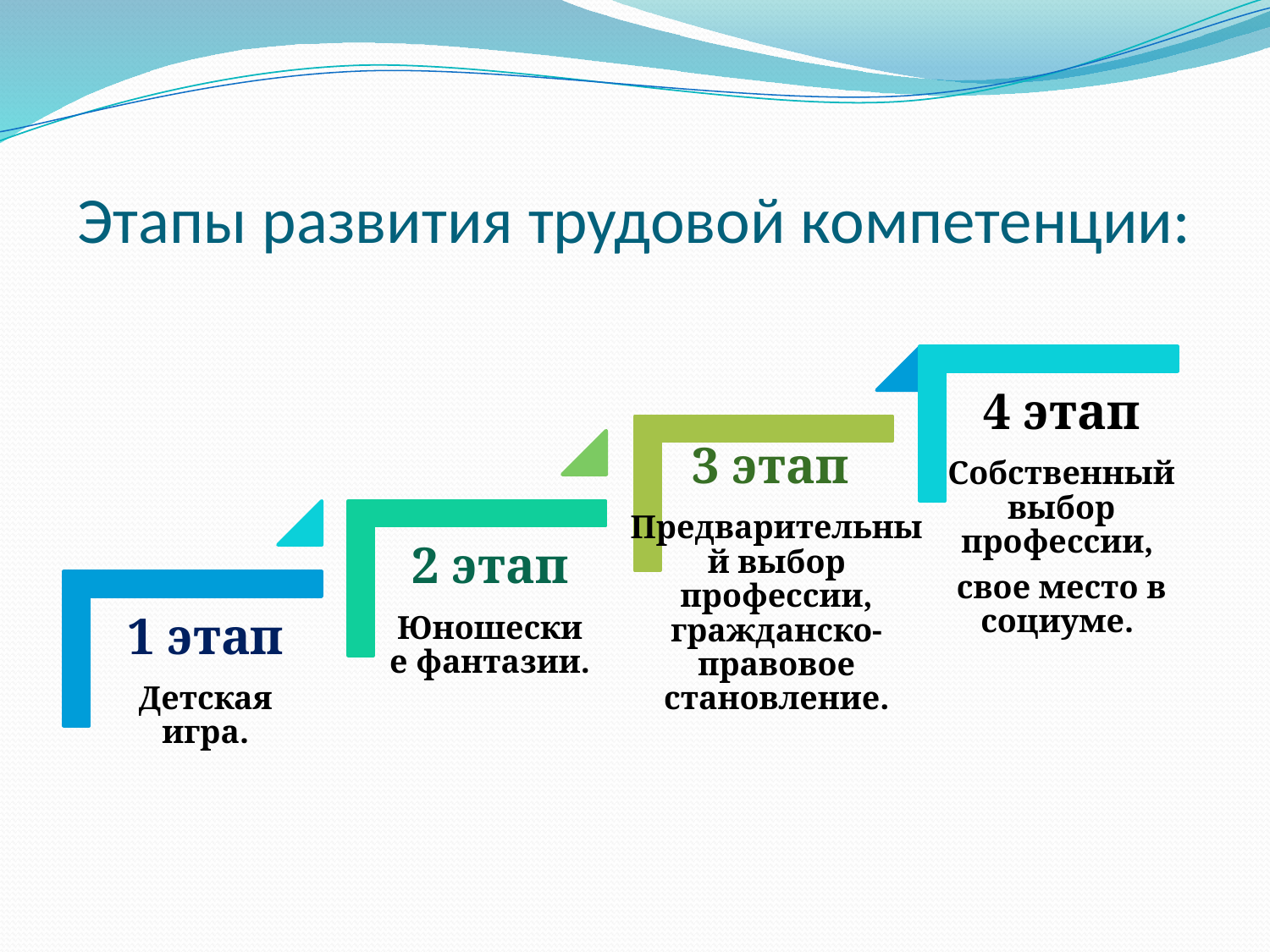

# Этапы развития трудовой компетенции:
1 этап
Детская игра.
2 этап
Юношеские фантазии.
3 этап
Предварительный выбор профессии, гражданско- правовое становление.
4 этап
Собственный выбор профессии,
свое место в социуме.